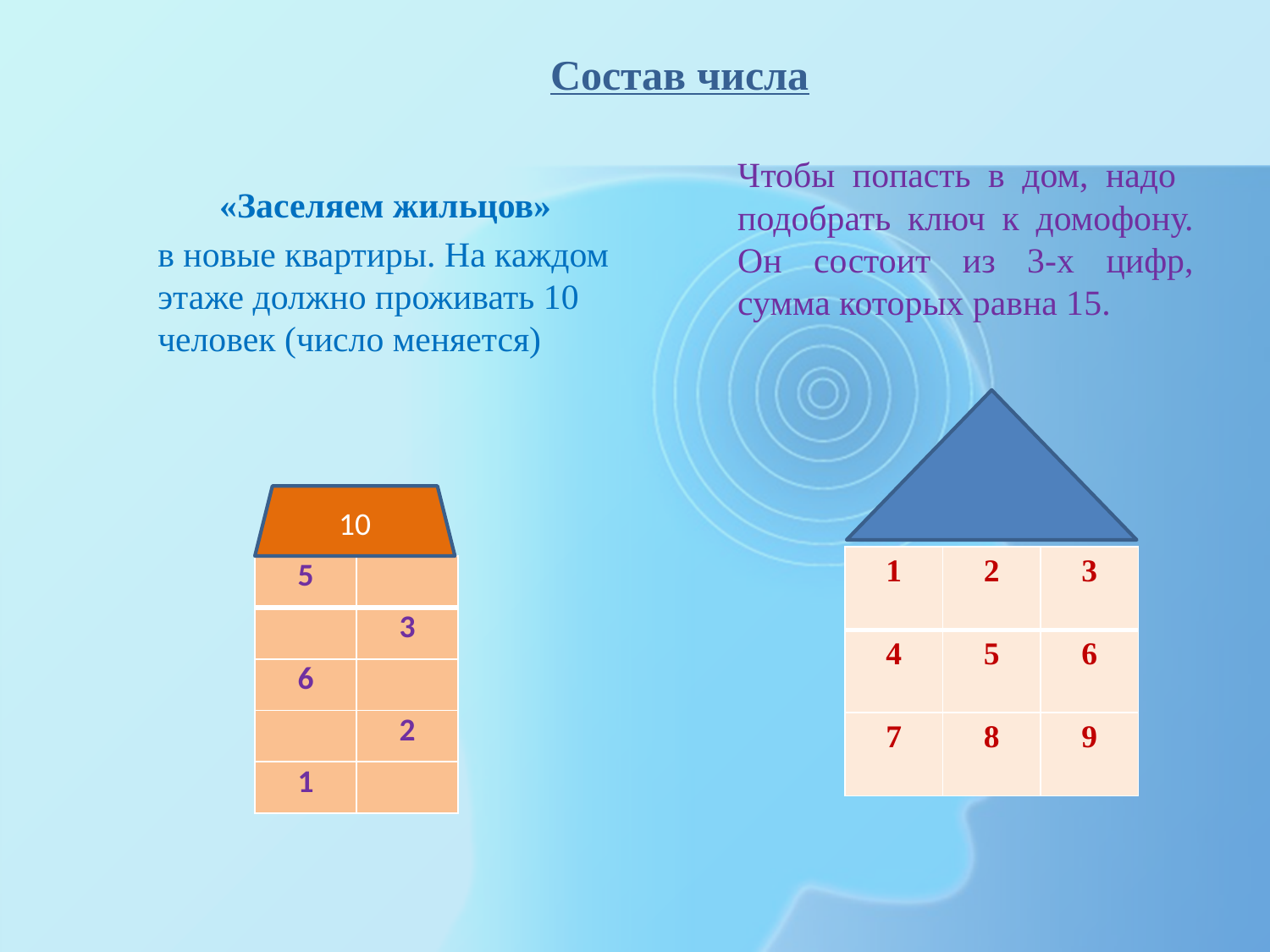

# Состав числа
Чтобы попасть в дом, надо  подобрать ключ к домофону. Он состоит из 3-х цифр, сумма которых равна 15.
 «Заселяем жильцов»
в новые квартиры. На каждом этаже должно проживать 10 человек (число меняется)

10
| 1 | 2 | 3 |
| --- | --- | --- |
| 4 | 5 | 6 |
| 7 | 8 | 9 |
| 5 |  |
| --- | --- |
|  | 3 |
| 6 |  |
|  | 2 |
| 1 |  |